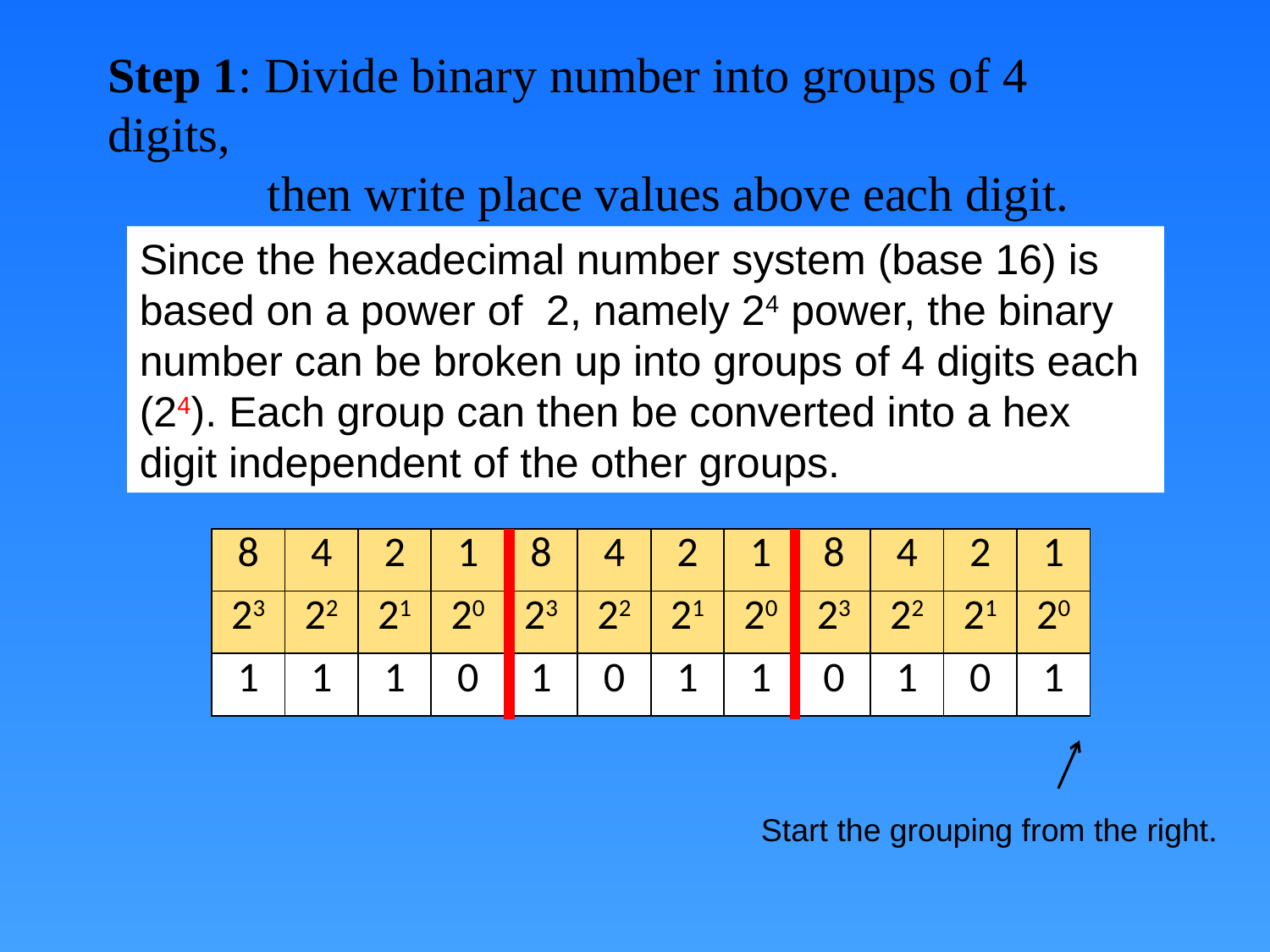

# Step 1: Divide binary number into groups of 4 digits, then write place values above each digit.
Since the hexadecimal number system (base 16) is based on a power of  2, namely 24 power, the binary number can be broken up into groups of 4 digits each (24). Each group can then be converted into a hex digit independent of the other groups.
| 8 | 4 | 2 | 1 | 8 | 4 | 2 | 1 | 8 | 4 | 2 | 1 |
| --- | --- | --- | --- | --- | --- | --- | --- | --- | --- | --- | --- |
| 23 | 22 | 21 | 20 | 23 | 22 | 21 | 20 | 23 | 22 | 21 | 20 |
| 1 | 1 | 1 | 0 | 1 | 0 | 1 | 1 | 0 | 1 | 0 | 1 |
Start the grouping from the right.